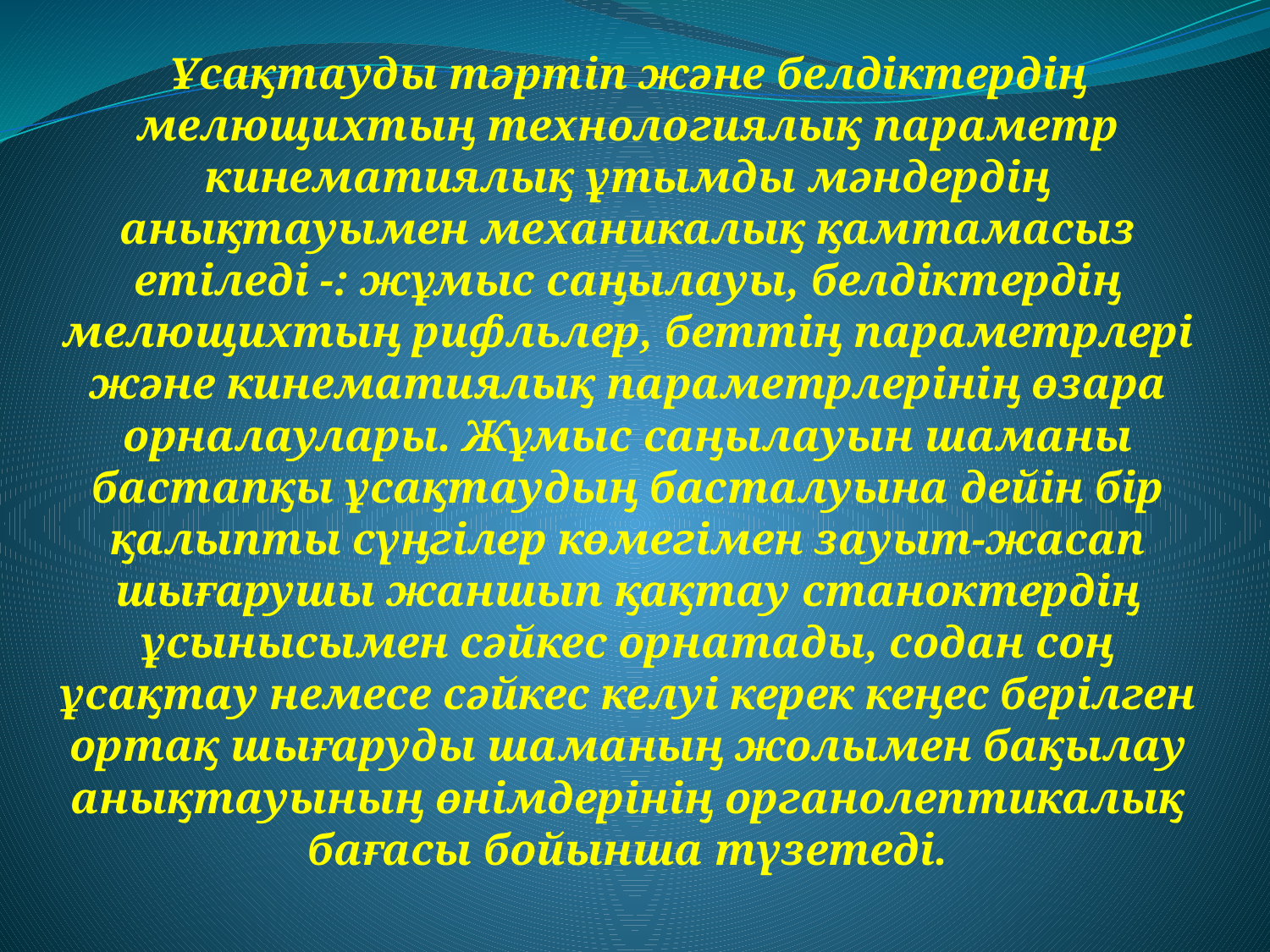

Ұсақтауды тәртiп және белдiктердiң мелющихтың технологиялық параметр кинематиялық ұтымды мәндердiң анықтауымен механикалық қамтамасыз етiледi -: жұмыс саңылауы, белдiктердiң мелющихтың рифльлер, беттiң параметрлерi және кинематиялық параметрлерiнiң өзара орналаулары. Жұмыс саңылауын шаманы бастапқы ұсақтаудың басталуына дейiн бiр қалыпты сүңгiлер көмегiмен зауыт-жасап шығарушы жаншып қақтау станоктердiң ұсынысымен сәйкес орнатады, содан соң ұсақтау немесе сәйкес келуi керек кеңес берiлген ортақ шығаруды шаманың жолымен бақылау анықтауының өнiмдерiнiң органолептикалық бағасы бойынша түзетедi.